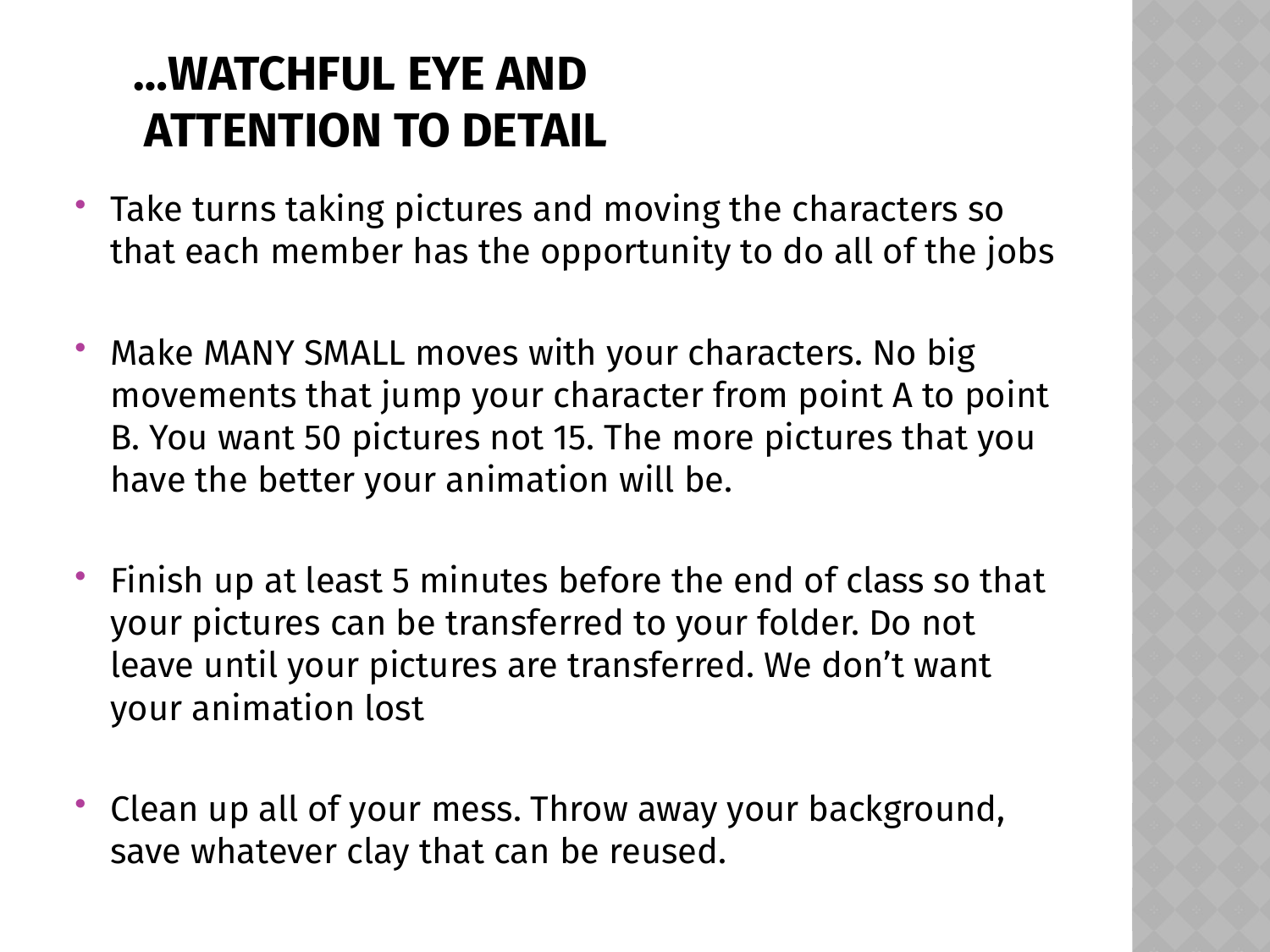

# …Watchful eye and attention to detail
Take turns taking pictures and moving the characters so that each member has the opportunity to do all of the jobs

Make MANY SMALL moves with your characters. No big movements that jump your character from point A to point B. You want 50 pictures not 15. The more pictures that you have the better your animation will be.

Finish up at least 5 minutes before the end of class so that your pictures can be transferred to your folder. Do not leave until your pictures are transferred. We don’t want your animation lost

Clean up all of your mess. Throw away your background, save whatever clay that can be reused.